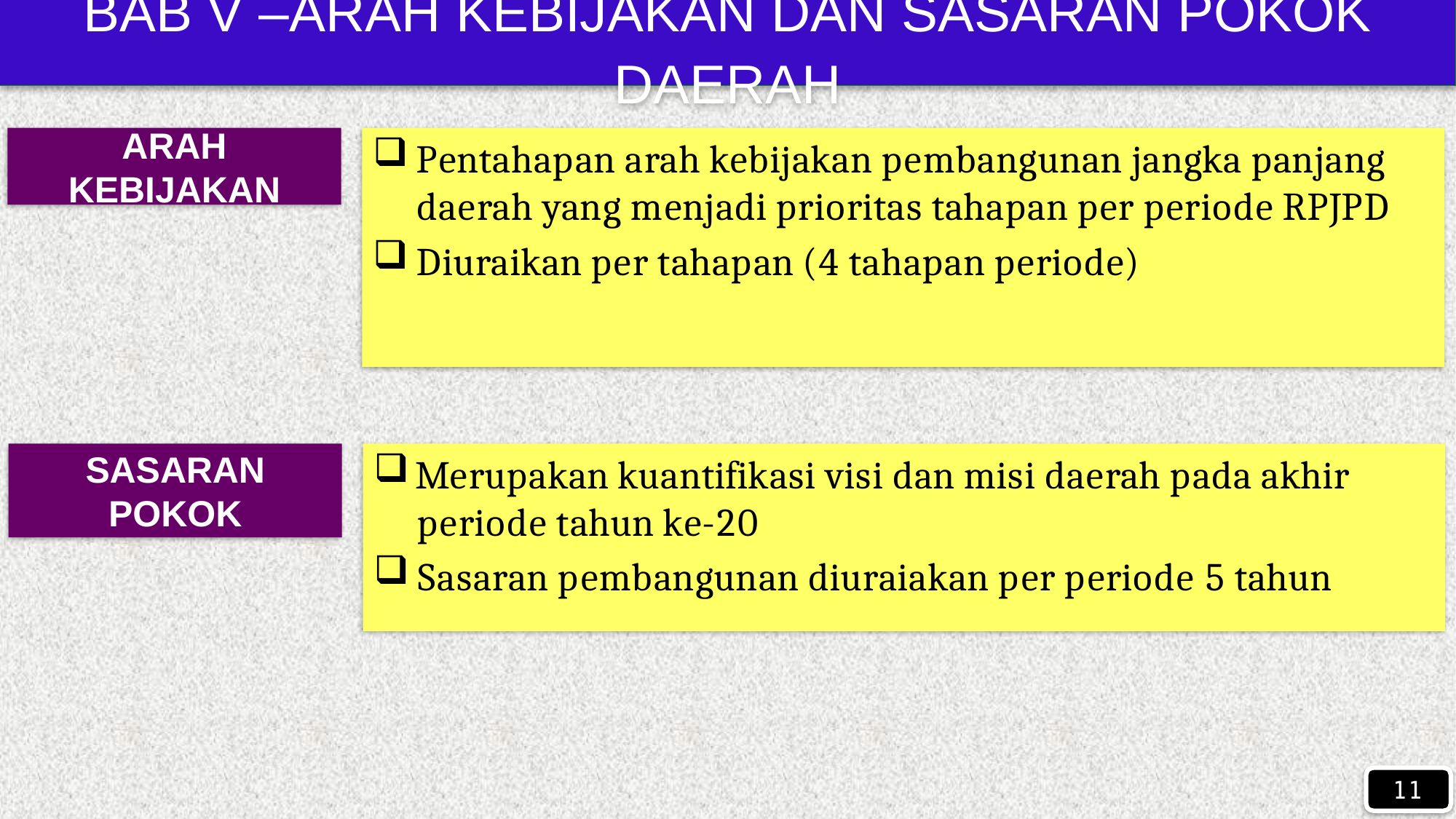

BAB V –ARAH KEBIJAKAN DAN SASARAN POKOK DAERAH
ARAH KEBIJAKAN
Pentahapan arah kebijakan pembangunan jangka panjang daerah yang menjadi prioritas tahapan per periode RPJPD
Diuraikan per tahapan (4 tahapan periode)
SASARAN POKOK
Merupakan kuantifikasi visi dan misi daerah pada akhir periode tahun ke-20
Sasaran pembangunan diuraiakan per periode 5 tahun
11